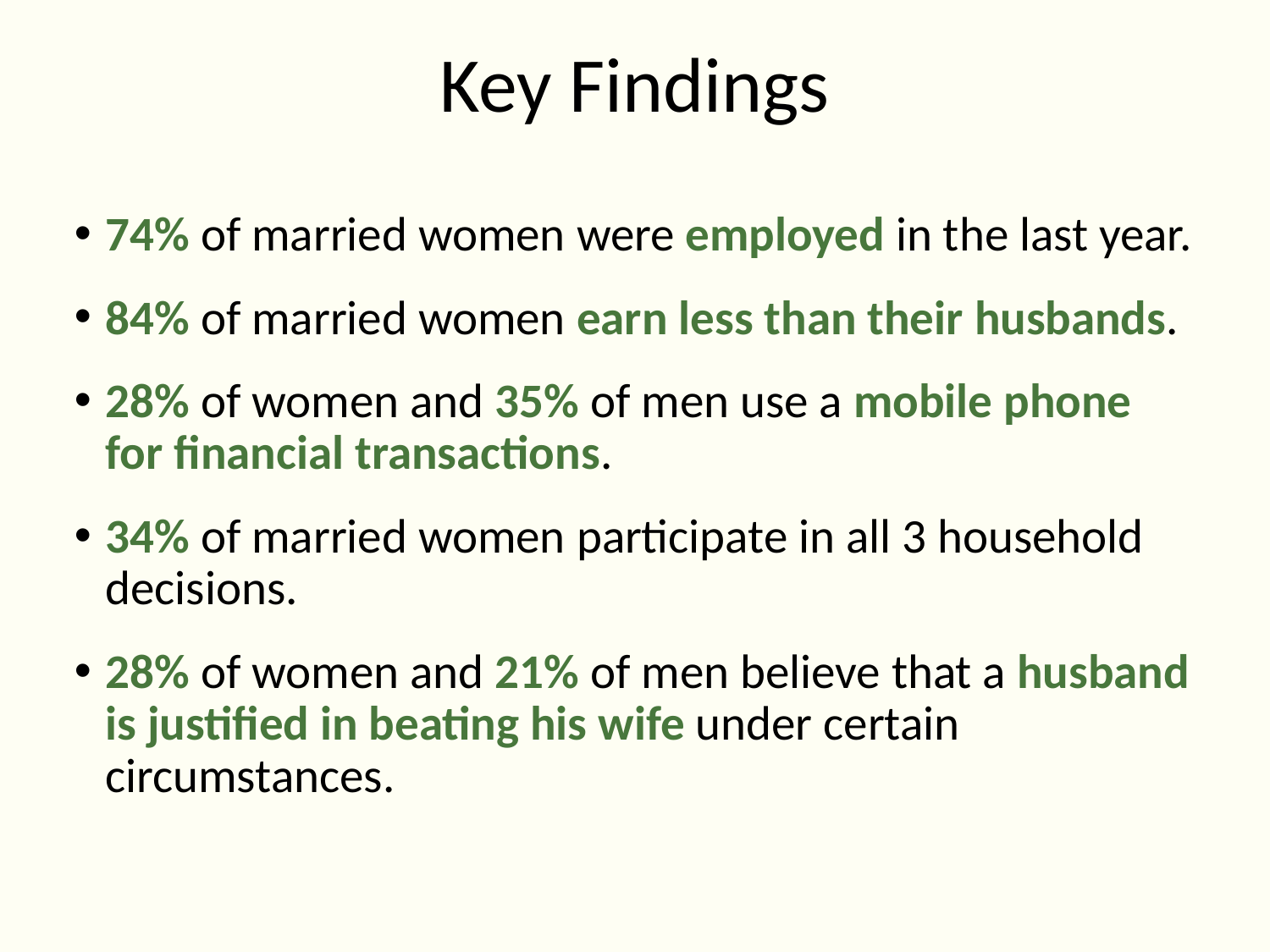

# Key Findings
74% of married women were employed in the last year.
84% of married women earn less than their husbands.
28% of women and 35% of men use a mobile phone for financial transactions.
34% of married women participate in all 3 household decisions.
28% of women and 21% of men believe that a husband is justified in beating his wife under certain circumstances.